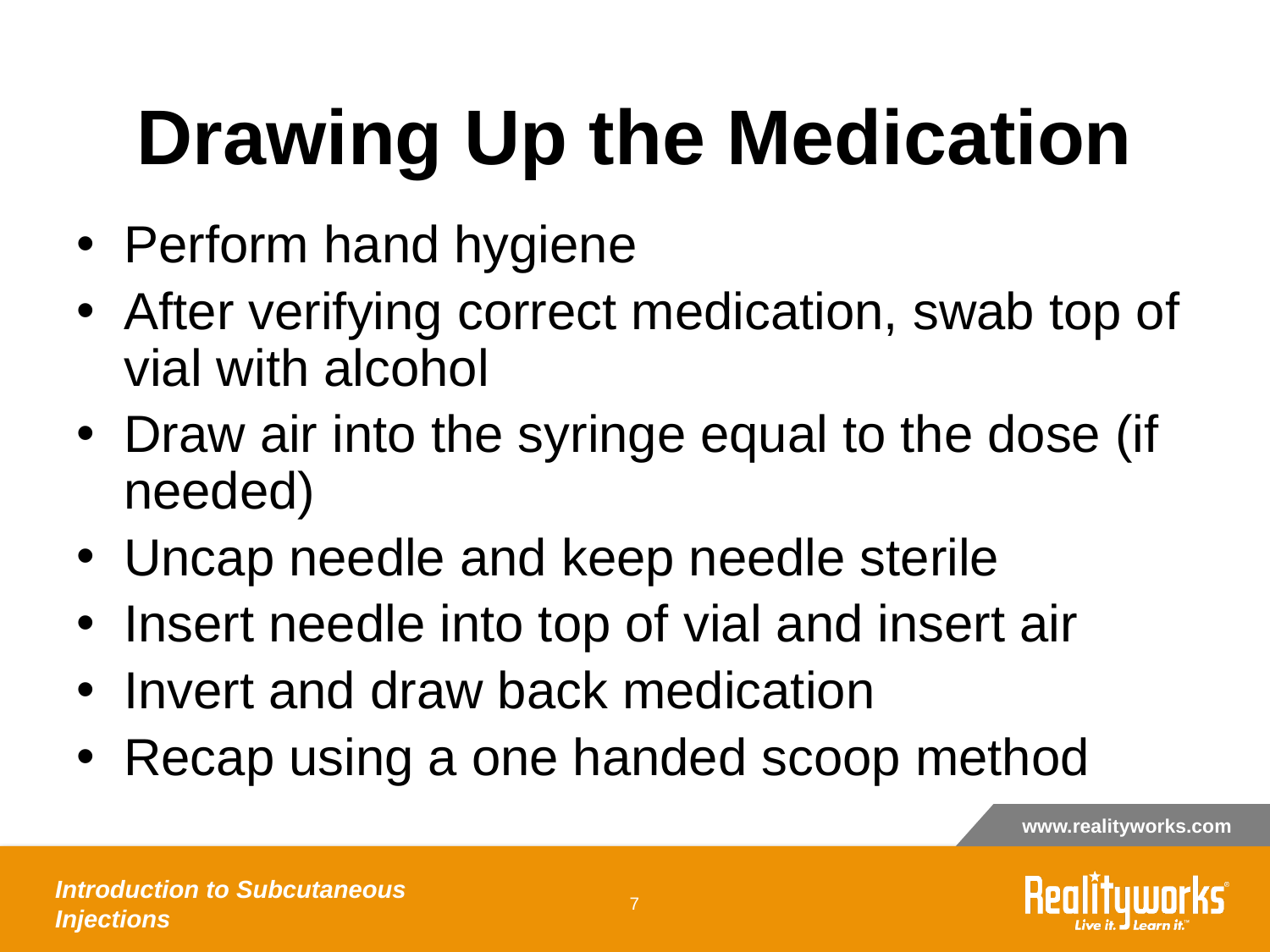

# Drawing Up the Medication
Perform hand hygiene
After verifying correct medication, swab top of vial with alcohol
Draw air into the syringe equal to the dose (if needed)
Uncap needle and keep needle sterile
Insert needle into top of vial and insert air
Invert and draw back medication
Recap using a one handed scoop method
Introduction to Subcutaneous Injections
7